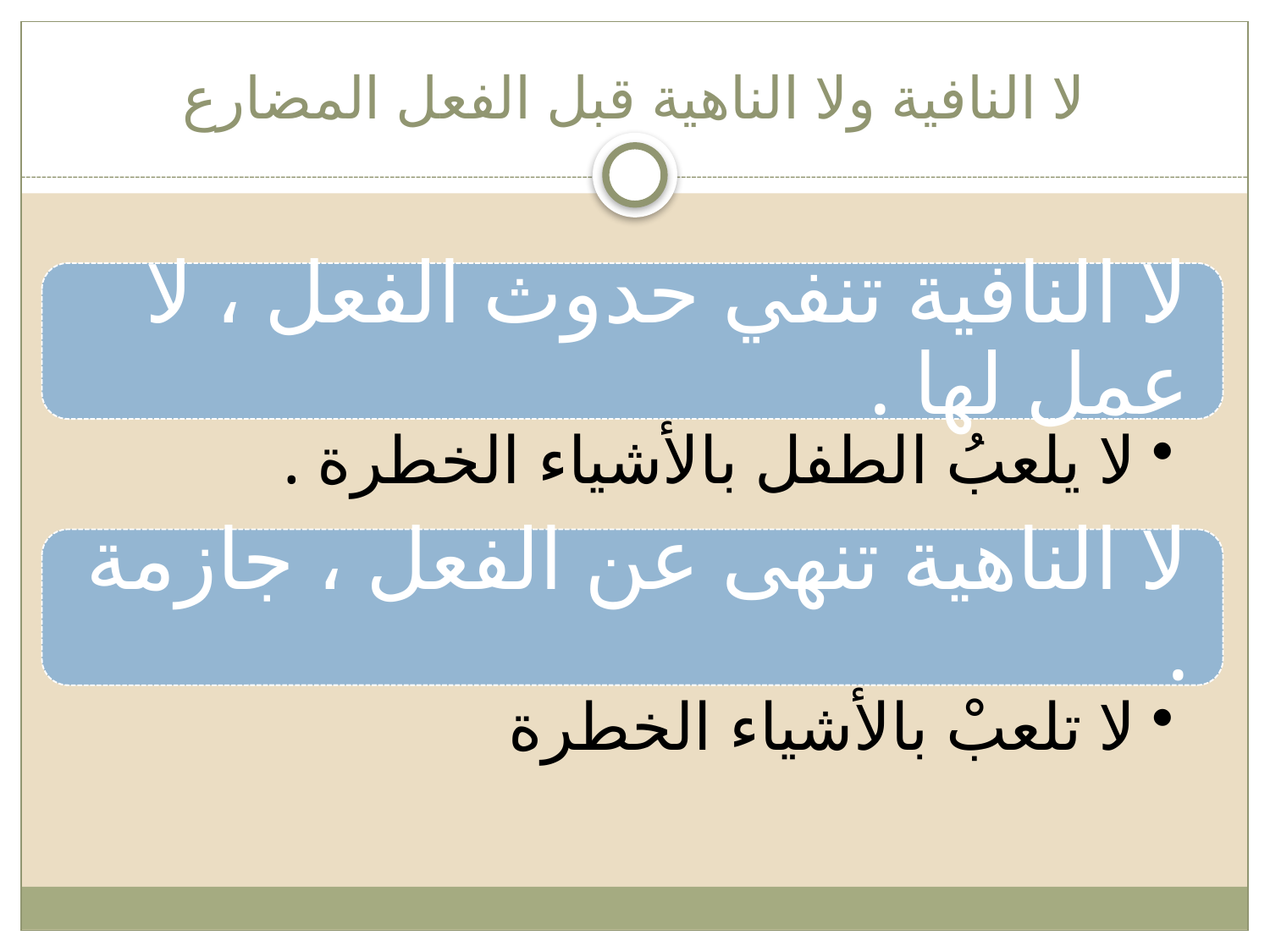

# لا النافية ولا الناهية قبل الفعل المضارع
لا النافية تنفي حدوث الفعل ، لا عمل لها .
لا يلعبُ الطفل بالأشياء الخطرة .
لا الناهية تنهى عن الفعل ، جازمة .
لا تلعبْ بالأشياء الخطرة